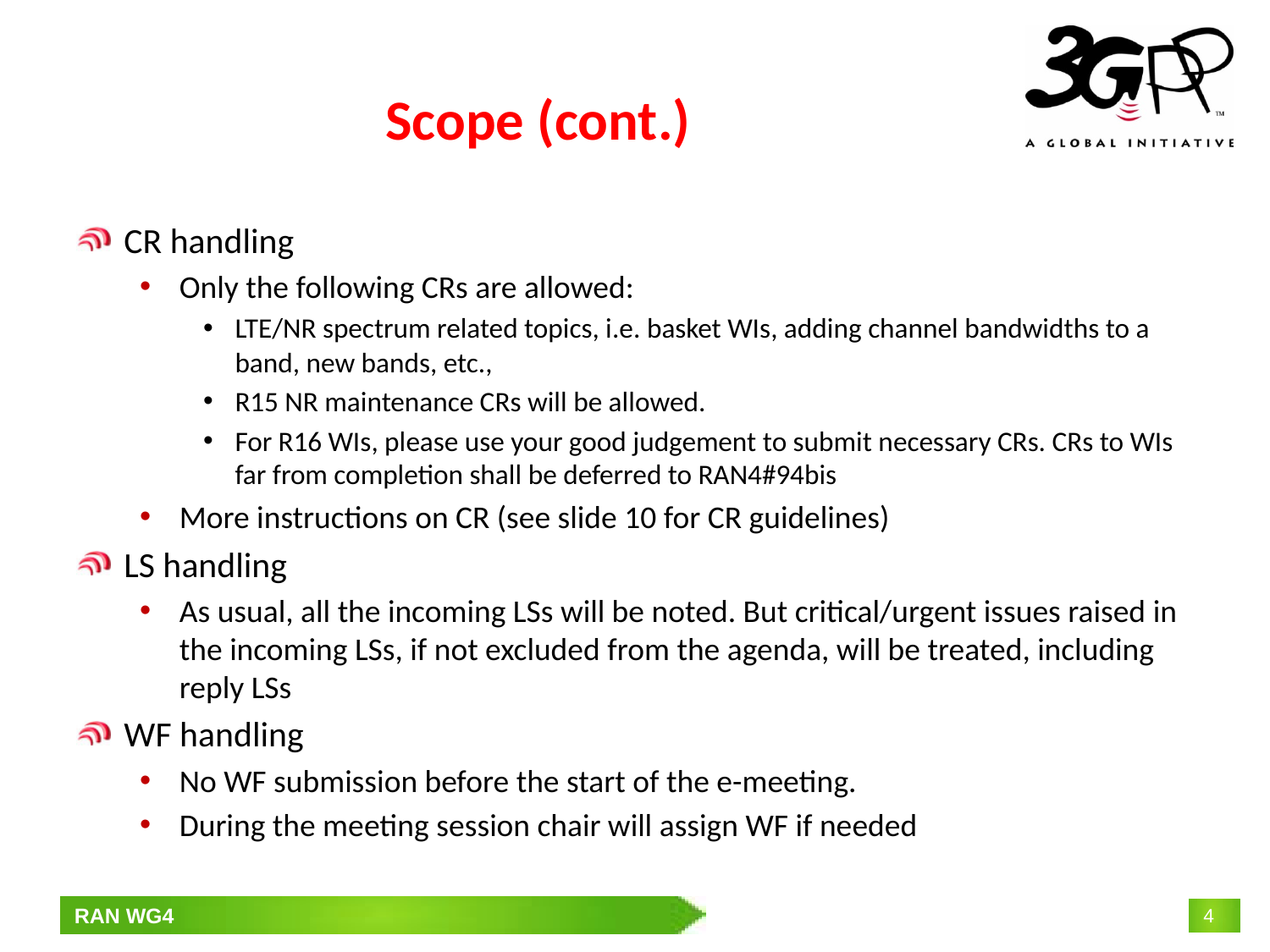

# Scope (cont.)
CR handling
Only the following CRs are allowed:
LTE/NR spectrum related topics, i.e. basket WIs, adding channel bandwidths to a band, new bands, etc.,
R15 NR maintenance CRs will be allowed.
For R16 WIs, please use your good judgement to submit necessary CRs. CRs to WIs far from completion shall be deferred to RAN4#94bis
More instructions on CR (see slide 10 for CR guidelines)
LS handling
As usual, all the incoming LSs will be noted. But critical/urgent issues raised in the incoming LSs, if not excluded from the agenda, will be treated, including reply LSs
WF handling
No WF submission before the start of the e-meeting.
During the meeting session chair will assign WF if needed